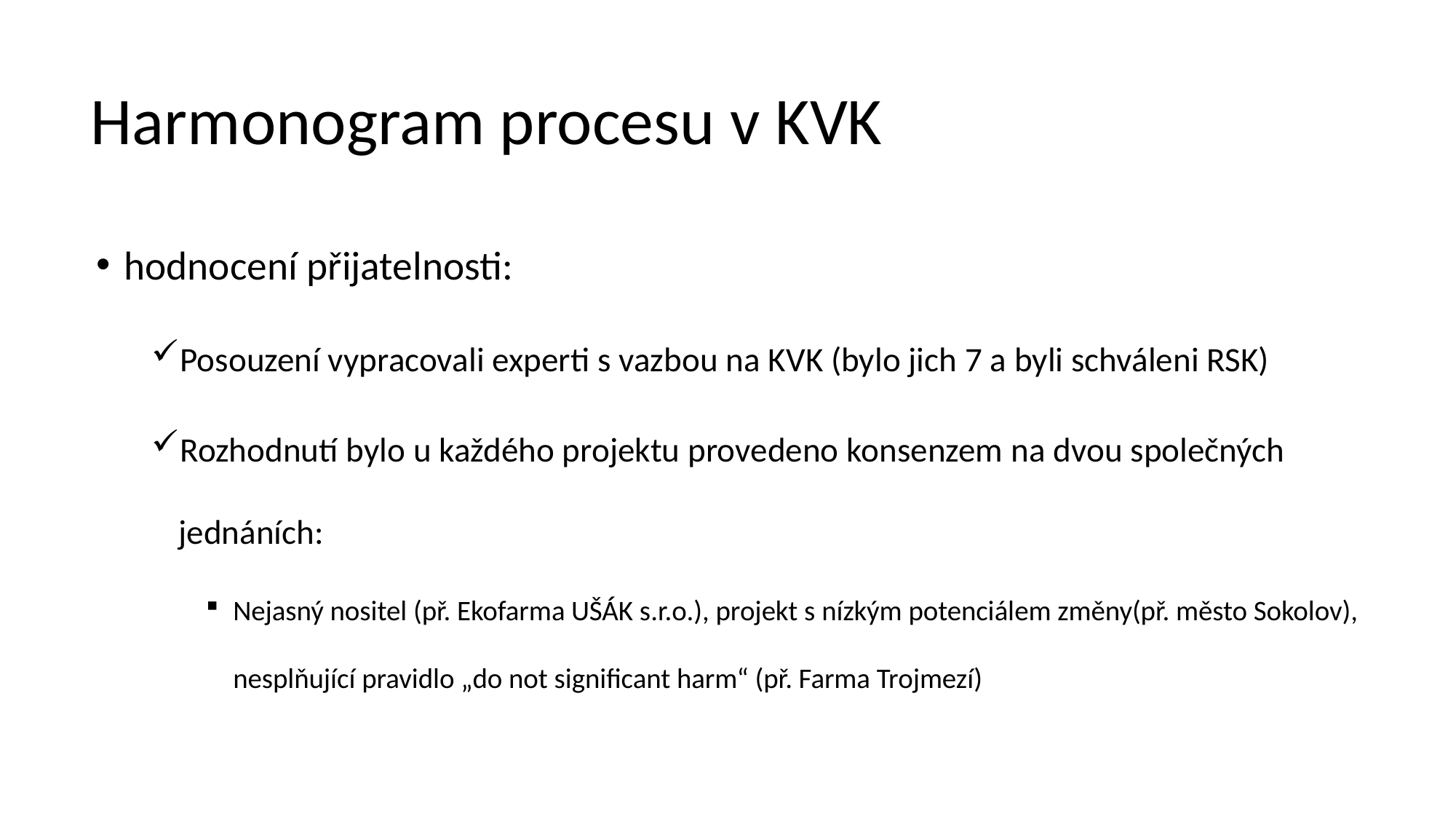

# Harmonogram procesu v KVK
hodnocení přijatelnosti:
Posouzení vypracovali experti s vazbou na KVK (bylo jich 7 a byli schváleni RSK)
Rozhodnutí bylo u každého projektu provedeno konsenzem na dvou společných jednáních:
Nejasný nositel (př. Ekofarma UŠÁK s.r.o.), projekt s nízkým potenciálem změny(př. město Sokolov), nesplňující pravidlo „do not significant harm“ (př. Farma Trojmezí)